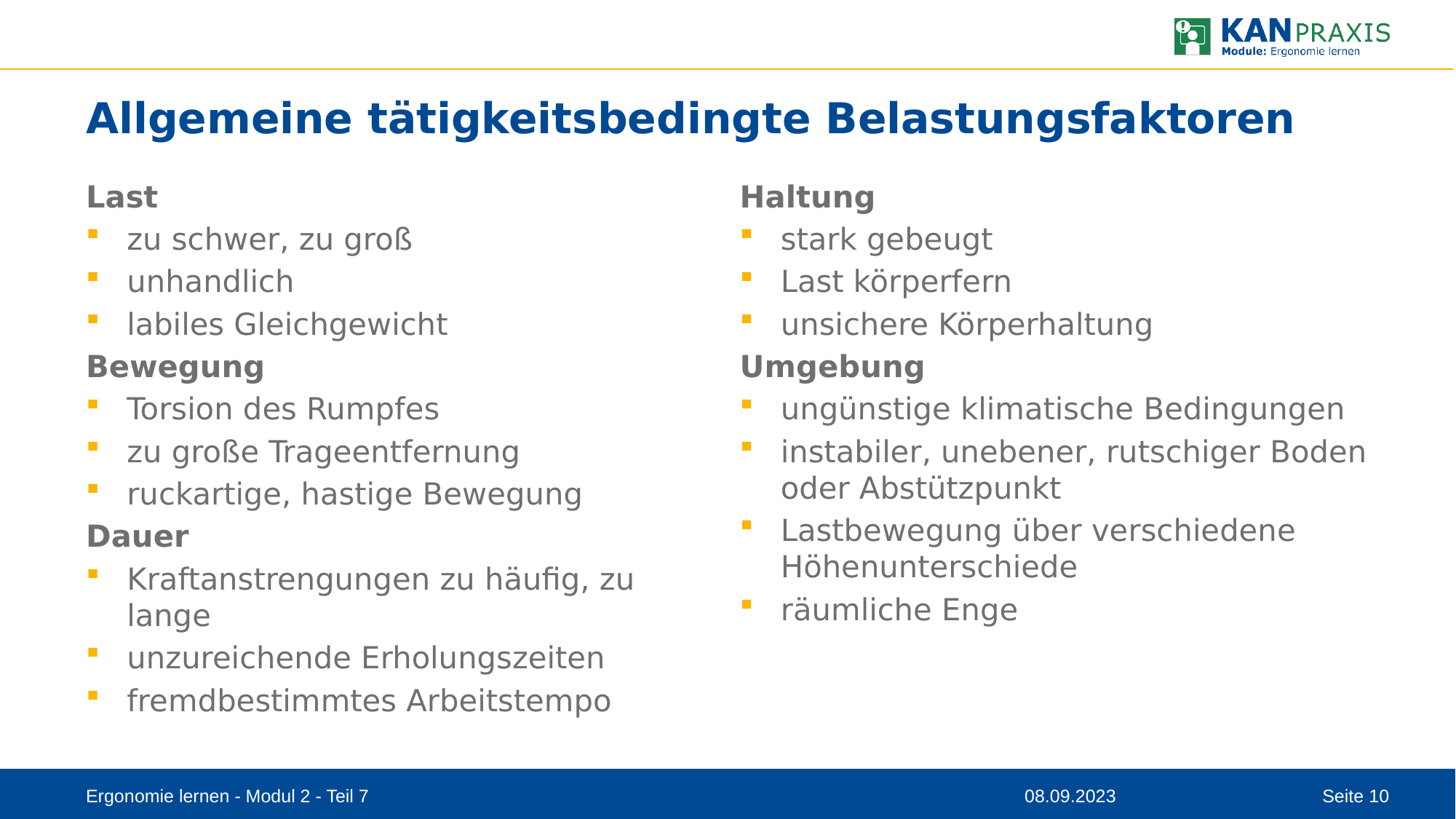

# Allgemeine tätigkeitsbedingte Belastungsfaktoren
Last
zu schwer, zu groß
unhandlich
labiles Gleichgewicht
Bewegung
Torsion des Rumpfes
zu große Trageentfernung
ruckartige, hastige Bewegung
Dauer
Kraftanstrengungen zu häufig, zu lange
unzureichende Erholungszeiten
fremdbestimmtes Arbeitstempo

Haltung
stark gebeugt
Last körperfern
unsichere Körperhaltung
Umgebung
ungünstige klimatische Bedingungen
instabiler, unebener, rutschiger Boden oder Abstützpunkt
Lastbewegung über verschiedene Höhenunterschiede
räumliche Enge

Ergonomie lernen - Modul 2 - Teil 7
08.09.2023
Seite 10